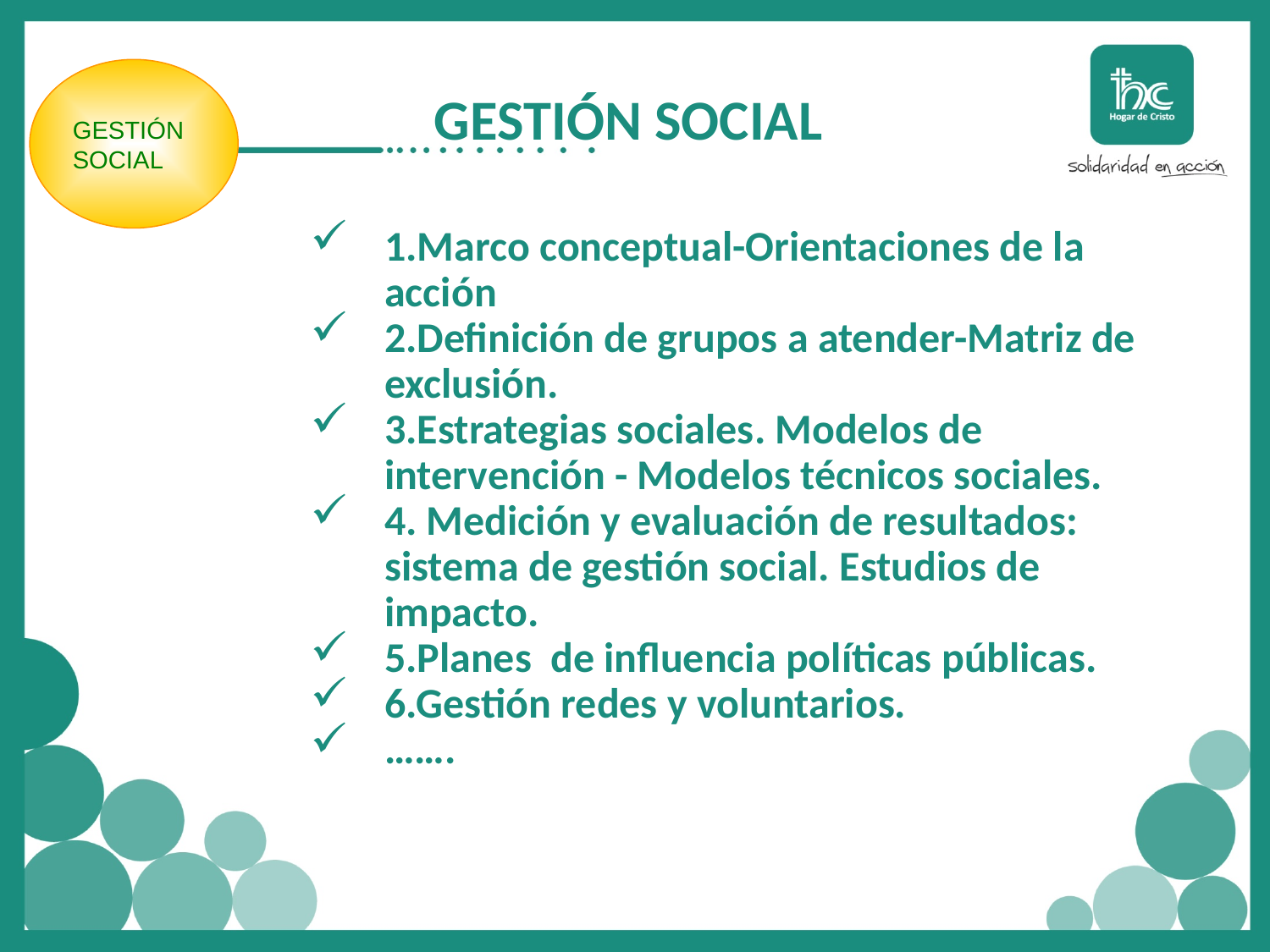

# GESTIÓN SOCIAL
GESTIÓN SOCIAL
1.Marco conceptual-Orientaciones de la acción
2.Definición de grupos a atender-Matriz de exclusión.
3.Estrategias sociales. Modelos de intervención - Modelos técnicos sociales.
4. Medición y evaluación de resultados: sistema de gestión social. Estudios de impacto.
5.Planes  de influencia políticas públicas.
6.Gestión redes y voluntarios.
…….